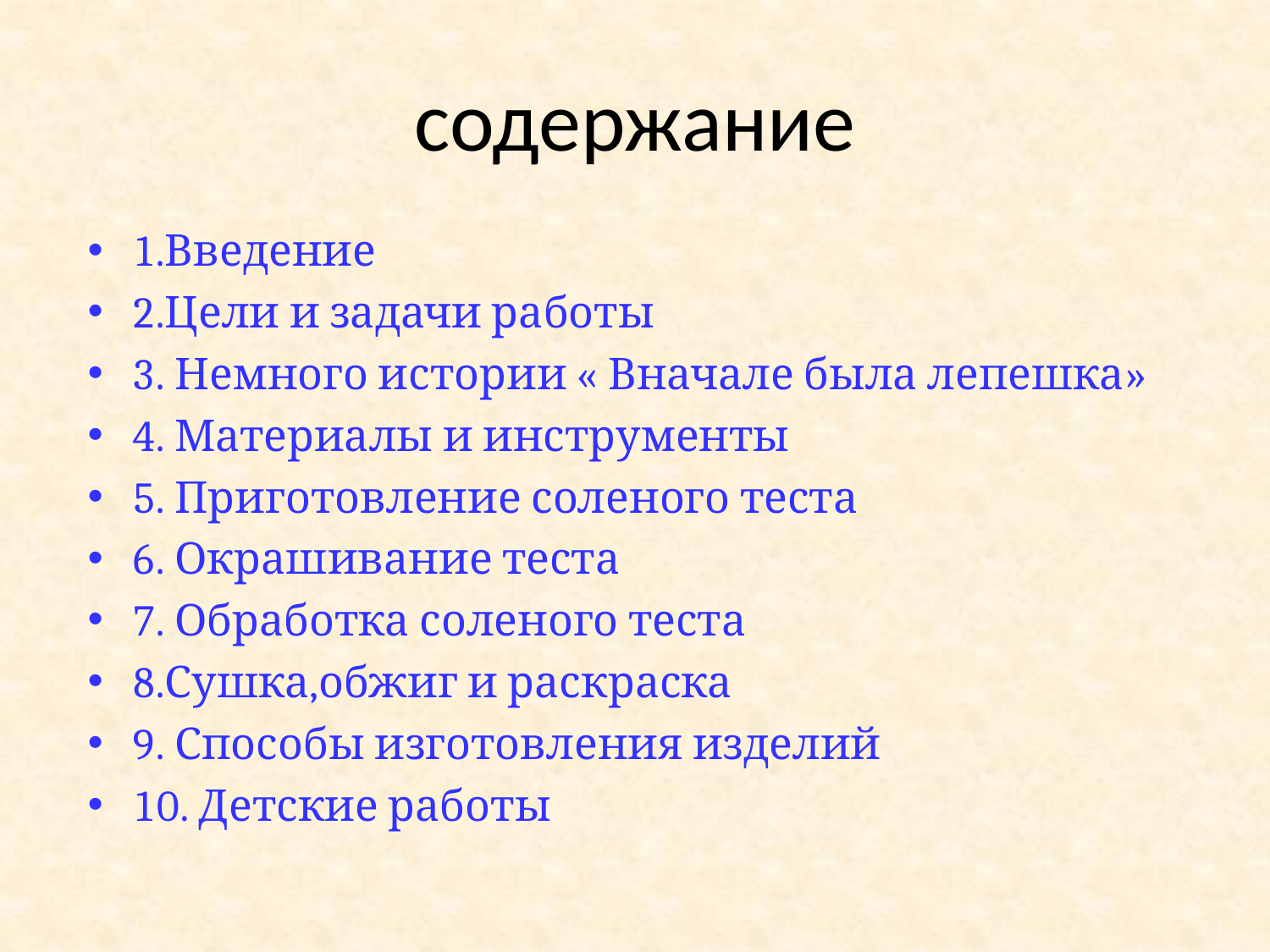

# содержание
1.Введение
2.Цели и задачи работы
3. Немного истории « Вначале была лепешка»
4. Материалы и инструменты
5. Приготовление соленого теста
6. Окрашивание теста
7. Обработка соленого теста
8.Сушка,обжиг и раскраска
9. Способы изготовления изделий
10. Детские работы